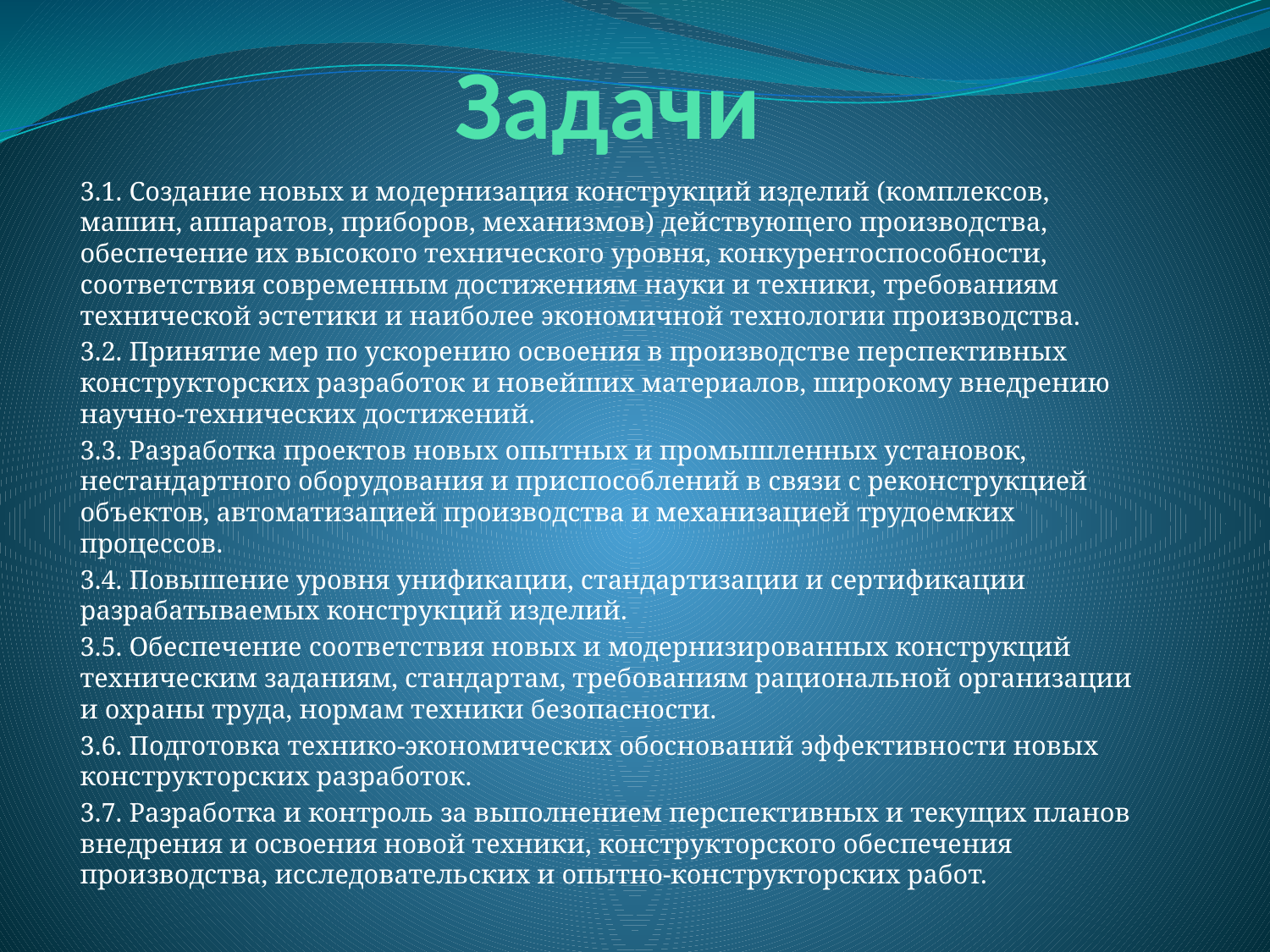

# Задачи
3.1. Создание новых и модернизация конструкций изделий (комплексов, машин, аппаратов, приборов, механизмов) действующего производства, обеспечение их высокого технического уровня, конкурентоспособности, соответствия современным достижениям науки и техники, требованиям технической эстетики и наиболее экономичной технологии производства.
3.2. Принятие мер по ускорению освоения в производстве перспективных конструкторских разработок и новейших материалов, широкому внедрению научно-технических достижений.
3.3. Разработка проектов новых опытных и промышленных установок, нестандартного оборудования и приспособлений в связи с реконструкцией объектов, автоматизацией производства и механизацией трудоемких процессов.
3.4. Повышение уровня унификации, стандартизации и сертификации разрабатываемых конструкций изделий.
3.5. Обеспечение соответствия новых и модернизированных конструкций техническим заданиям, стандартам, требованиям рациональной организации и охраны труда, нормам техники безопасности.
3.6. Подготовка технико-экономических обоснований эффективности новых конструкторских разработок.
3.7. Разработка и контроль за выполнением перспективных и текущих планов внедрения и освоения новой техники, конструкторского обеспечения производства, исследовательских и опытно-конструкторских работ.